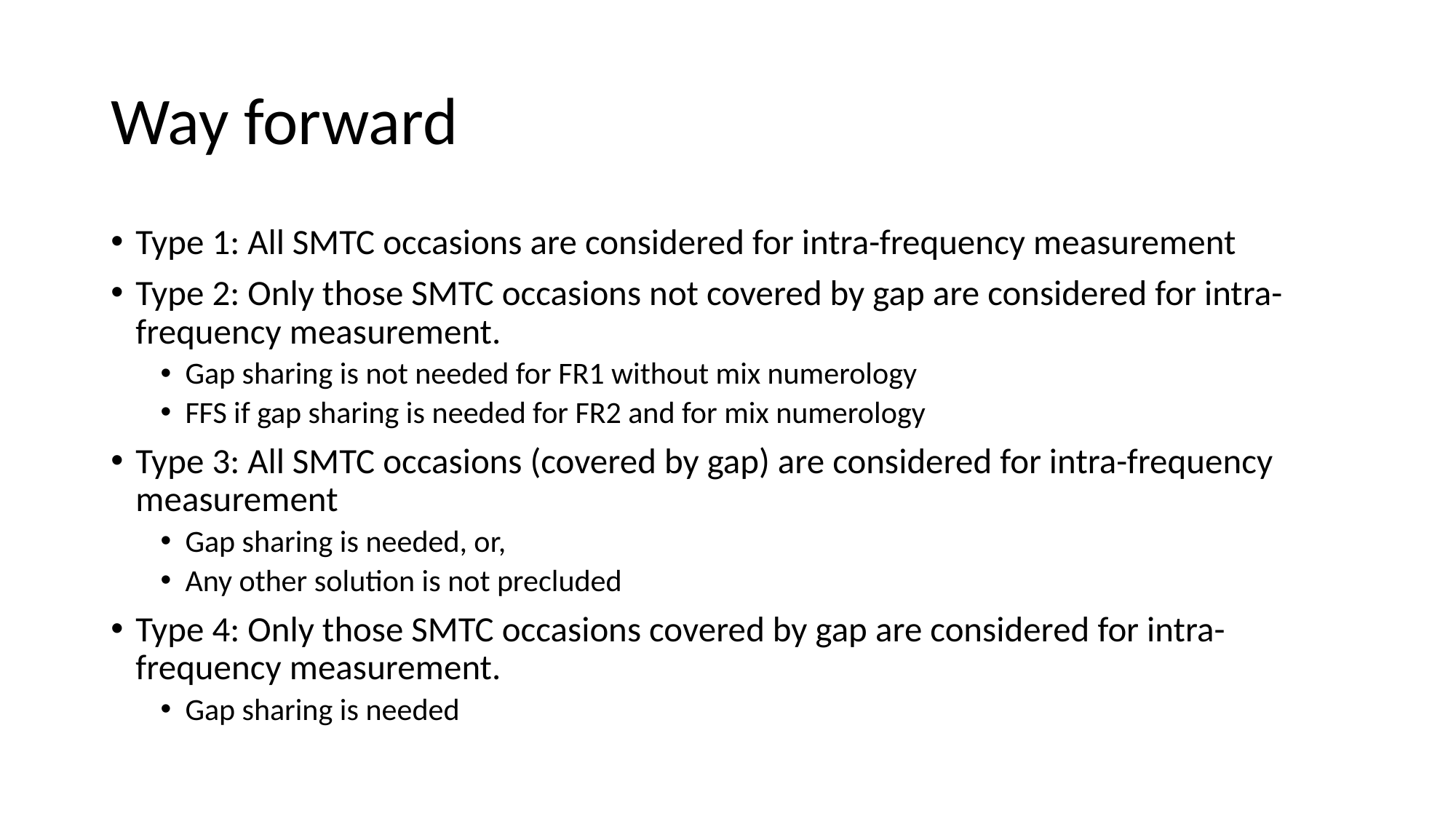

# Way forward
Type 1: All SMTC occasions are considered for intra-frequency measurement
Type 2: Only those SMTC occasions not covered by gap are considered for intra-frequency measurement.
Gap sharing is not needed for FR1 without mix numerology
FFS if gap sharing is needed for FR2 and for mix numerology
Type 3: All SMTC occasions (covered by gap) are considered for intra-frequency measurement
Gap sharing is needed, or,
Any other solution is not precluded
Type 4: Only those SMTC occasions covered by gap are considered for intra-frequency measurement.
Gap sharing is needed